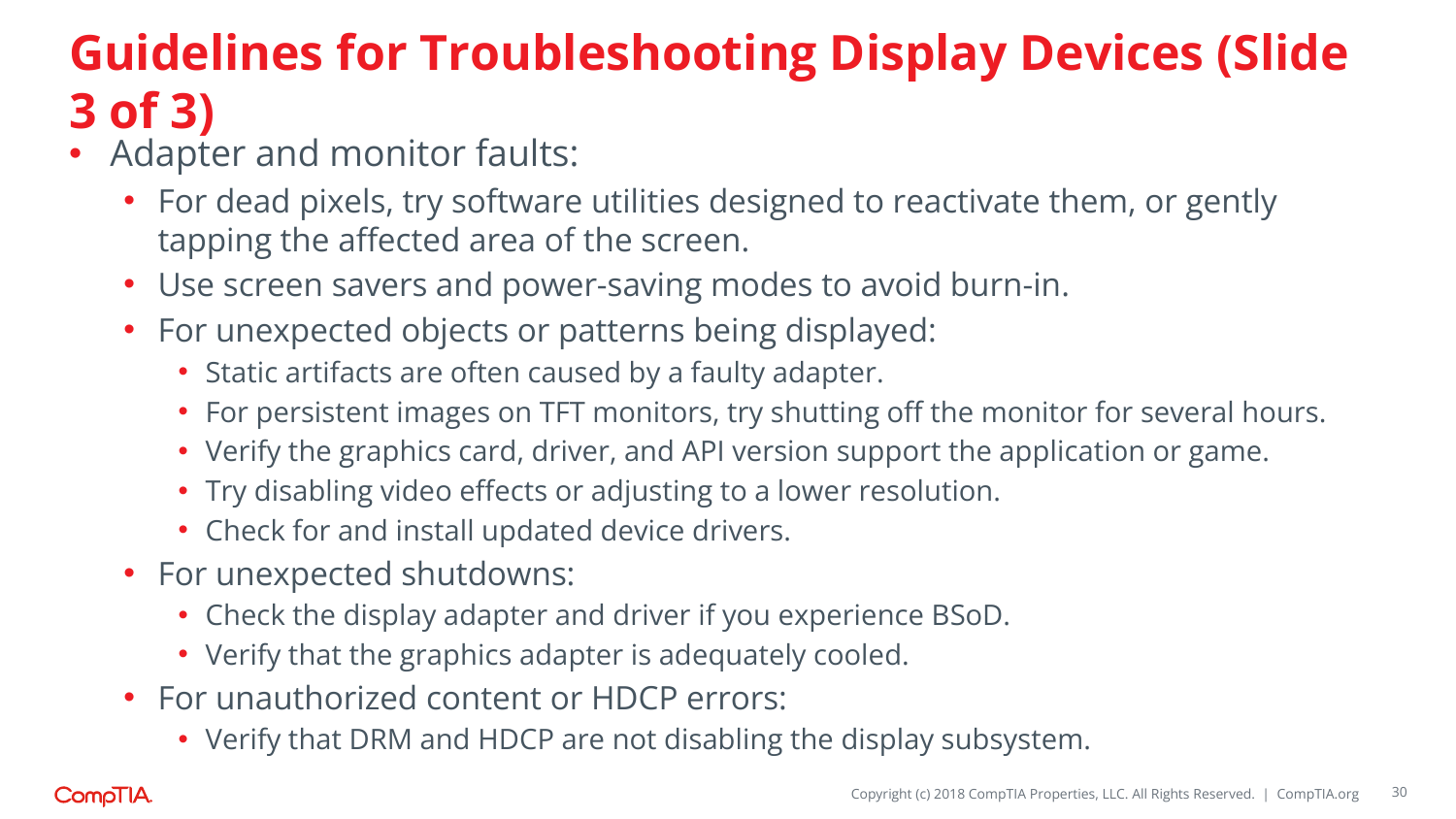

# Guidelines for Troubleshooting Display Devices (Slide 3 of 3)
Adapter and monitor faults:
For dead pixels, try software utilities designed to reactivate them, or gently tapping the affected area of the screen.
Use screen savers and power-saving modes to avoid burn-in.
For unexpected objects or patterns being displayed:
Static artifacts are often caused by a faulty adapter.
For persistent images on TFT monitors, try shutting off the monitor for several hours.
Verify the graphics card, driver, and API version support the application or game.
Try disabling video effects or adjusting to a lower resolution.
Check for and install updated device drivers.
For unexpected shutdowns:
Check the display adapter and driver if you experience BSoD.
Verify that the graphics adapter is adequately cooled.
For unauthorized content or HDCP errors:
Verify that DRM and HDCP are not disabling the display subsystem.
30